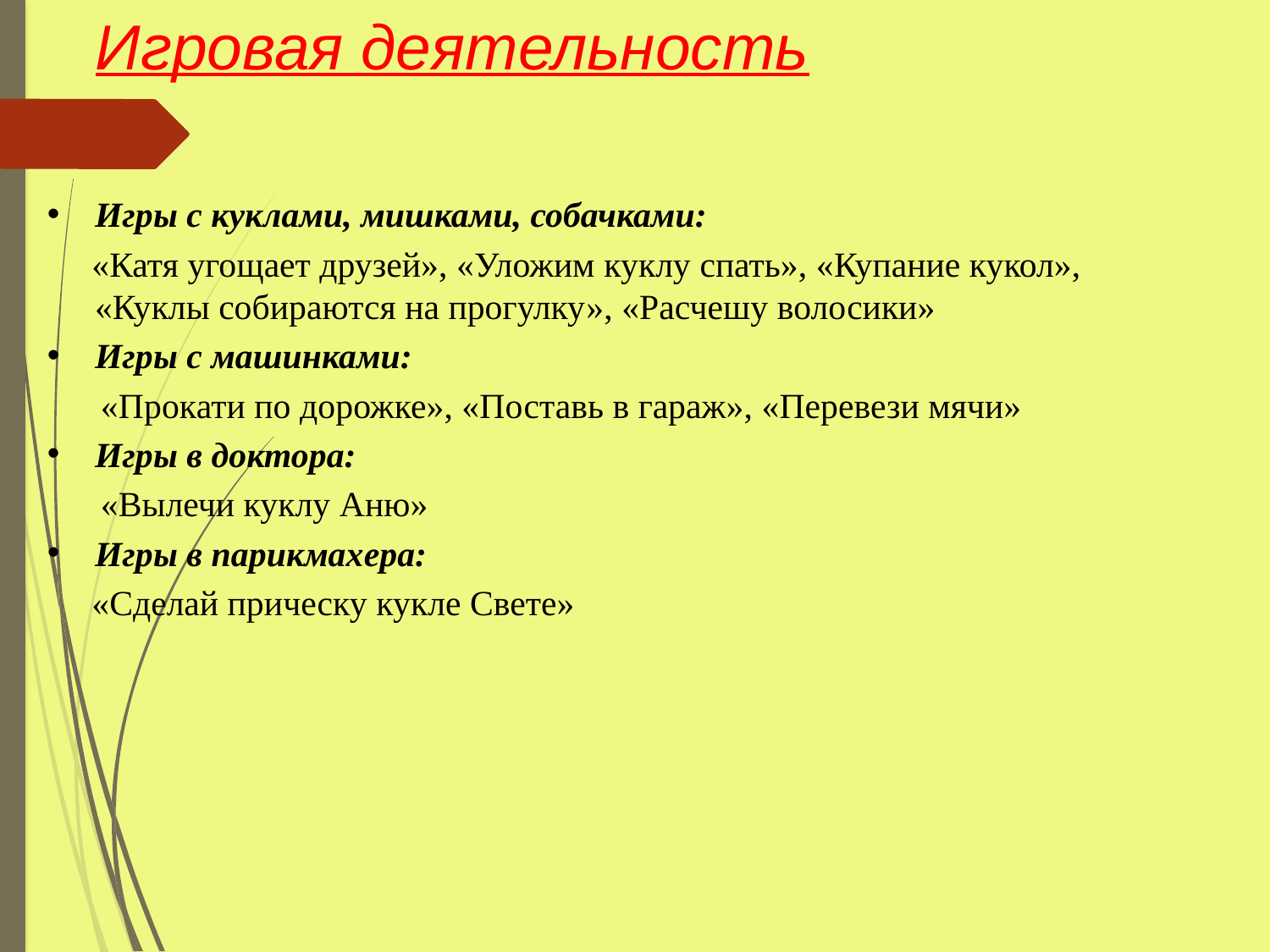

# Игровая деятельность
Игры с куклами, мишками, собачками:
     «Катя угощает друзей», «Уложим куклу спать», «Купание кукол», «Куклы собираются на прогулку», «Расчешу волосики»
Игры с машинками:
      «Прокати по дорожке», «Поставь в гараж», «Перевези мячи»
Игры в доктора:
      «Вылечи куклу Аню»
Игры в парикмахера:
     «Сделай прическу кукле Свете»